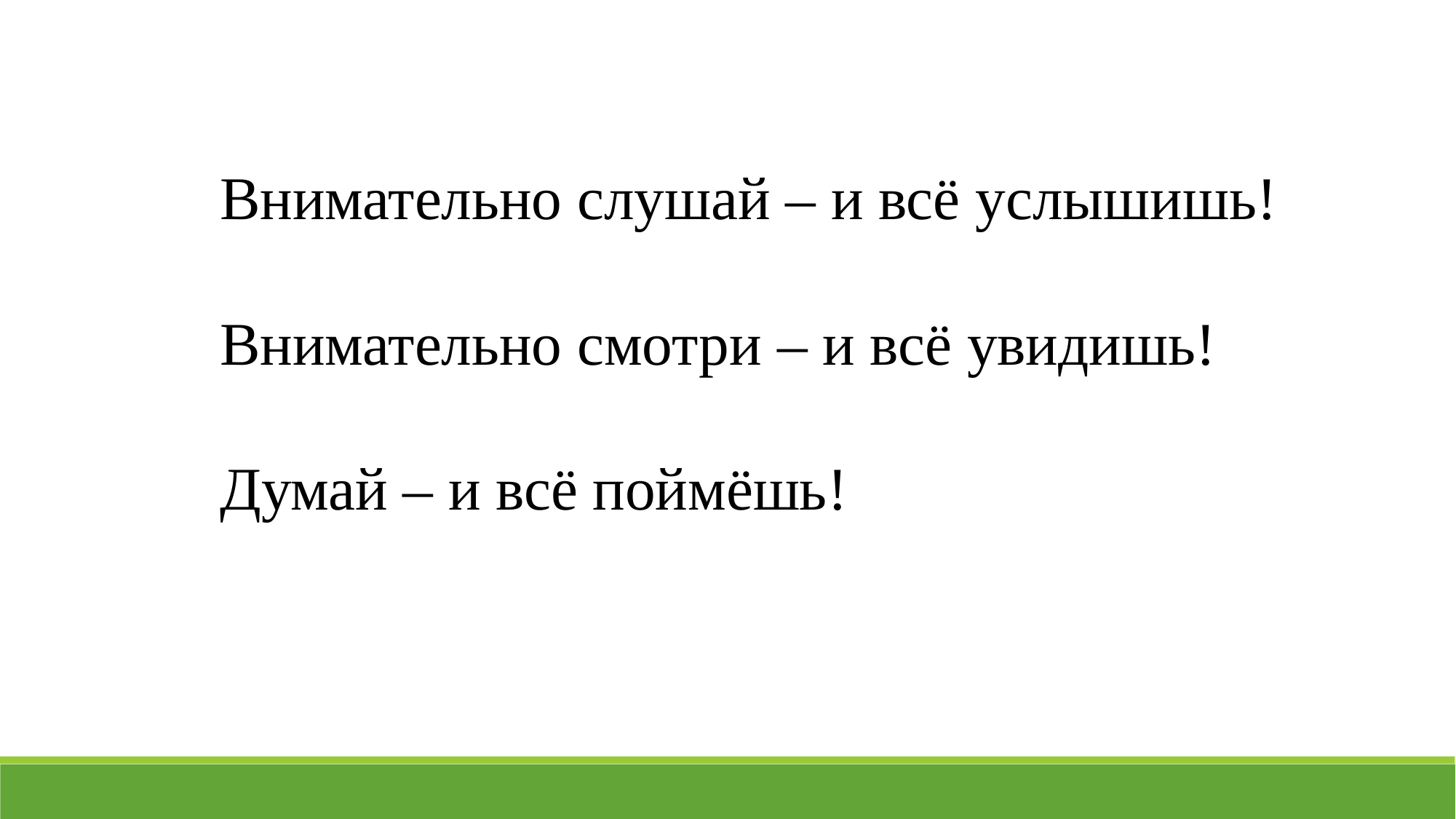

Внимательно слушай – и всё услышишь!

Внимательно смотри – и всё увидишь!

Думай – и всё поймёшь!